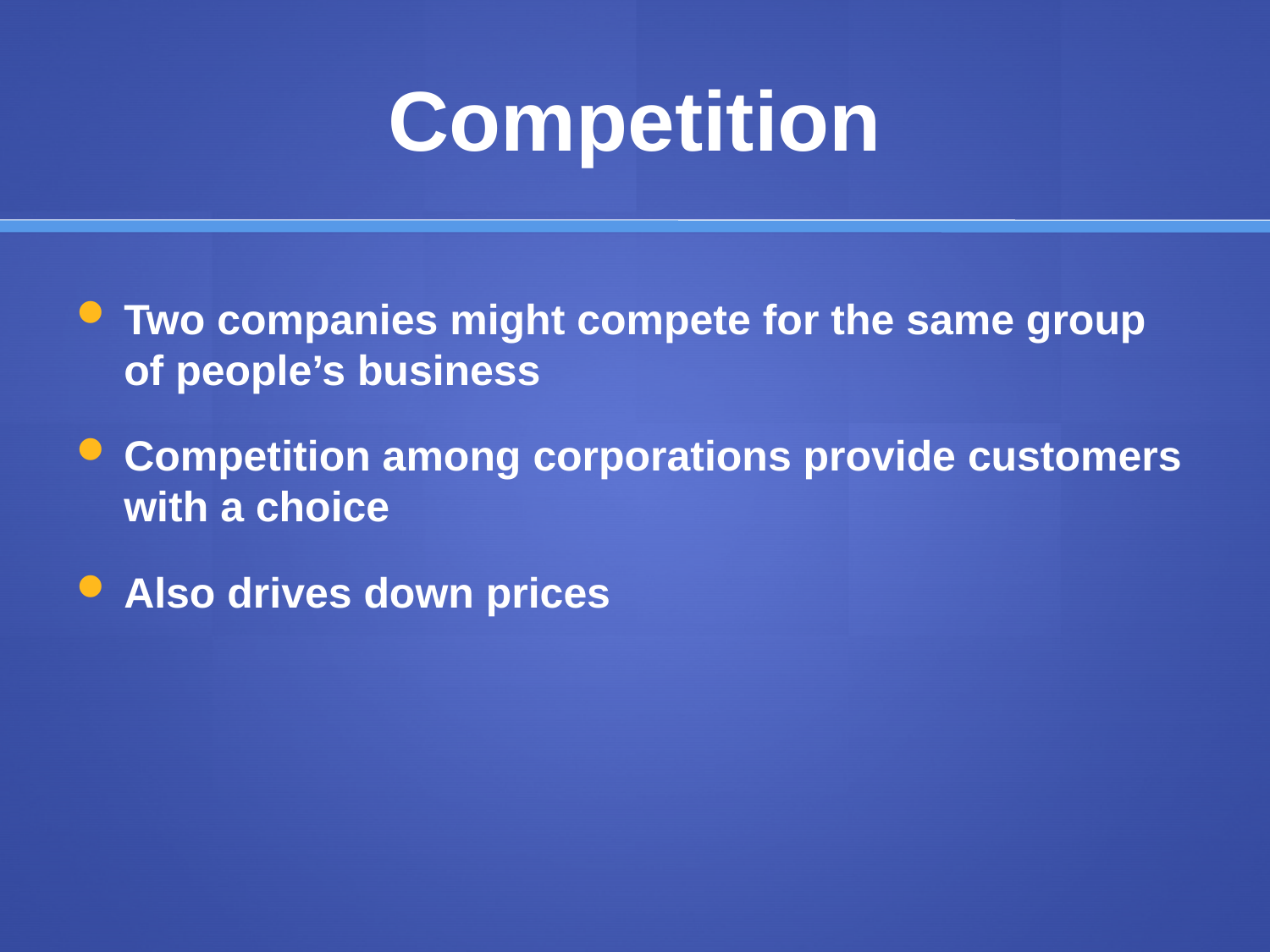

# Competition
Two companies might compete for the same group of people’s business
Competition among corporations provide customers with a choice
Also drives down prices